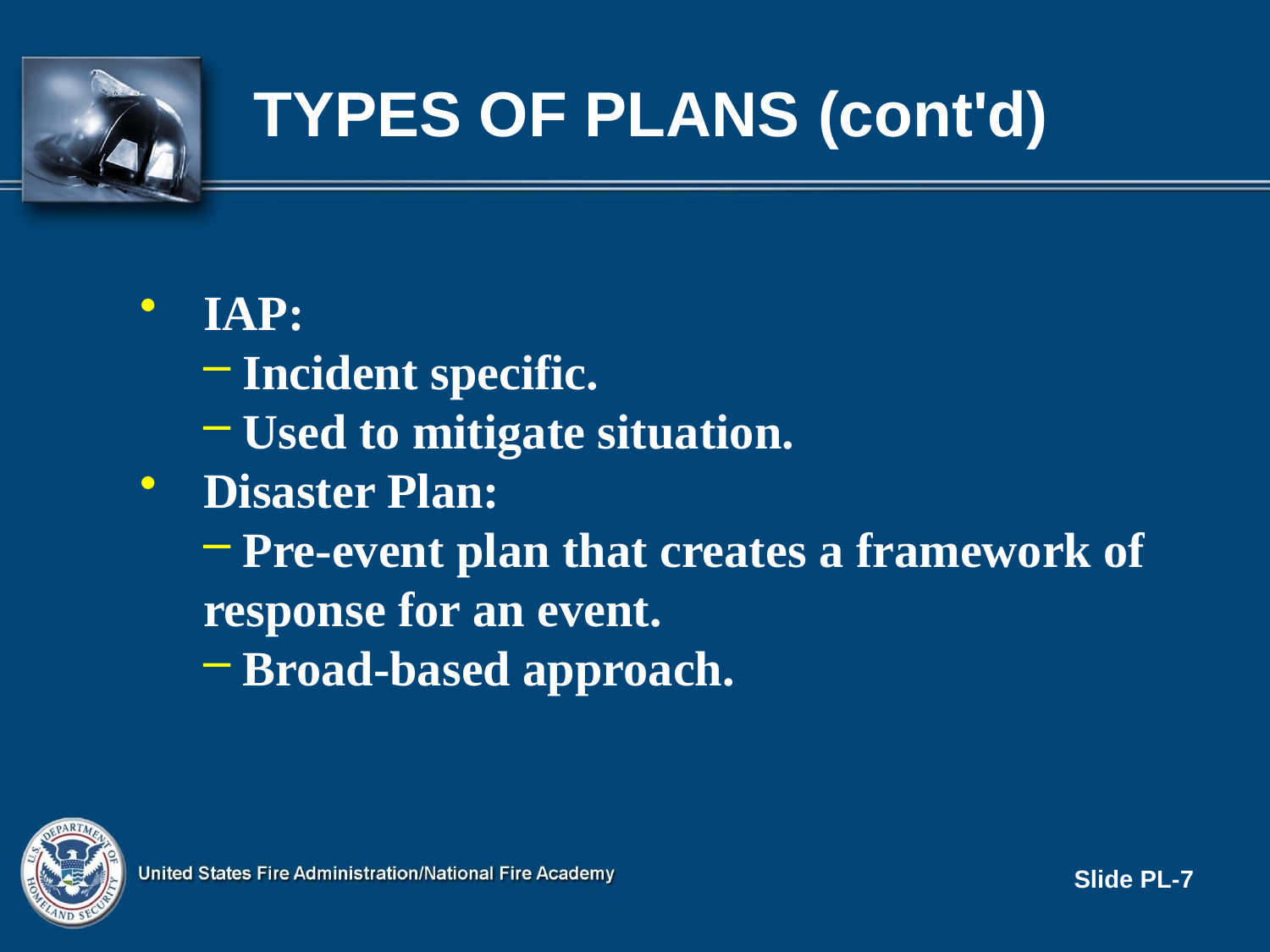

# Types of Plans (cont'd)
IAP:
 Incident specific.
 Used to mitigate situation.
Disaster Plan:
 Pre-event plan that creates a framework of response for an event.
 Broad-based approach.

Slide PL-7